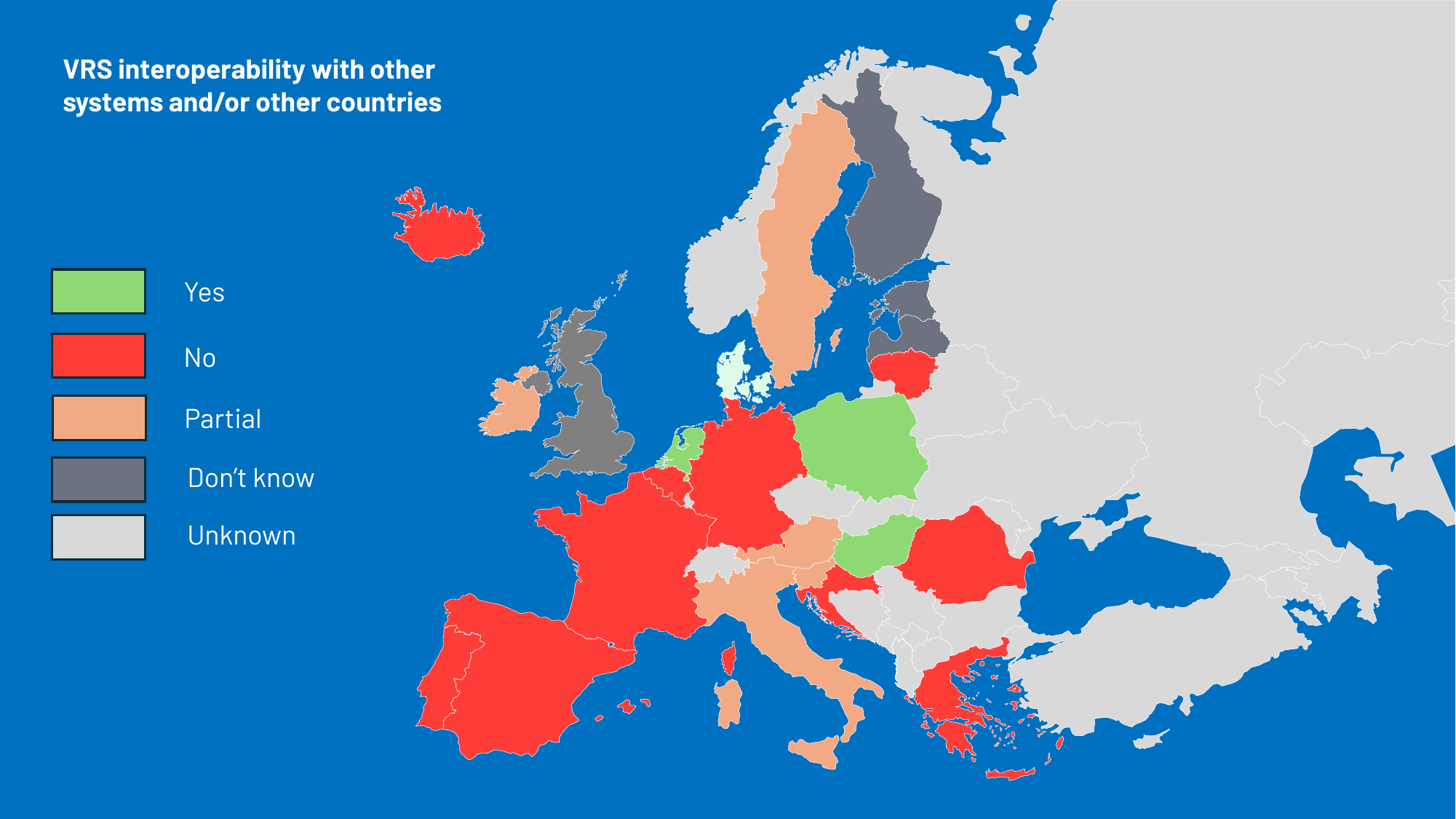

VRS interoperability with other systems and/or other countries

Yes

No

Partial
Don’t know

Unknown